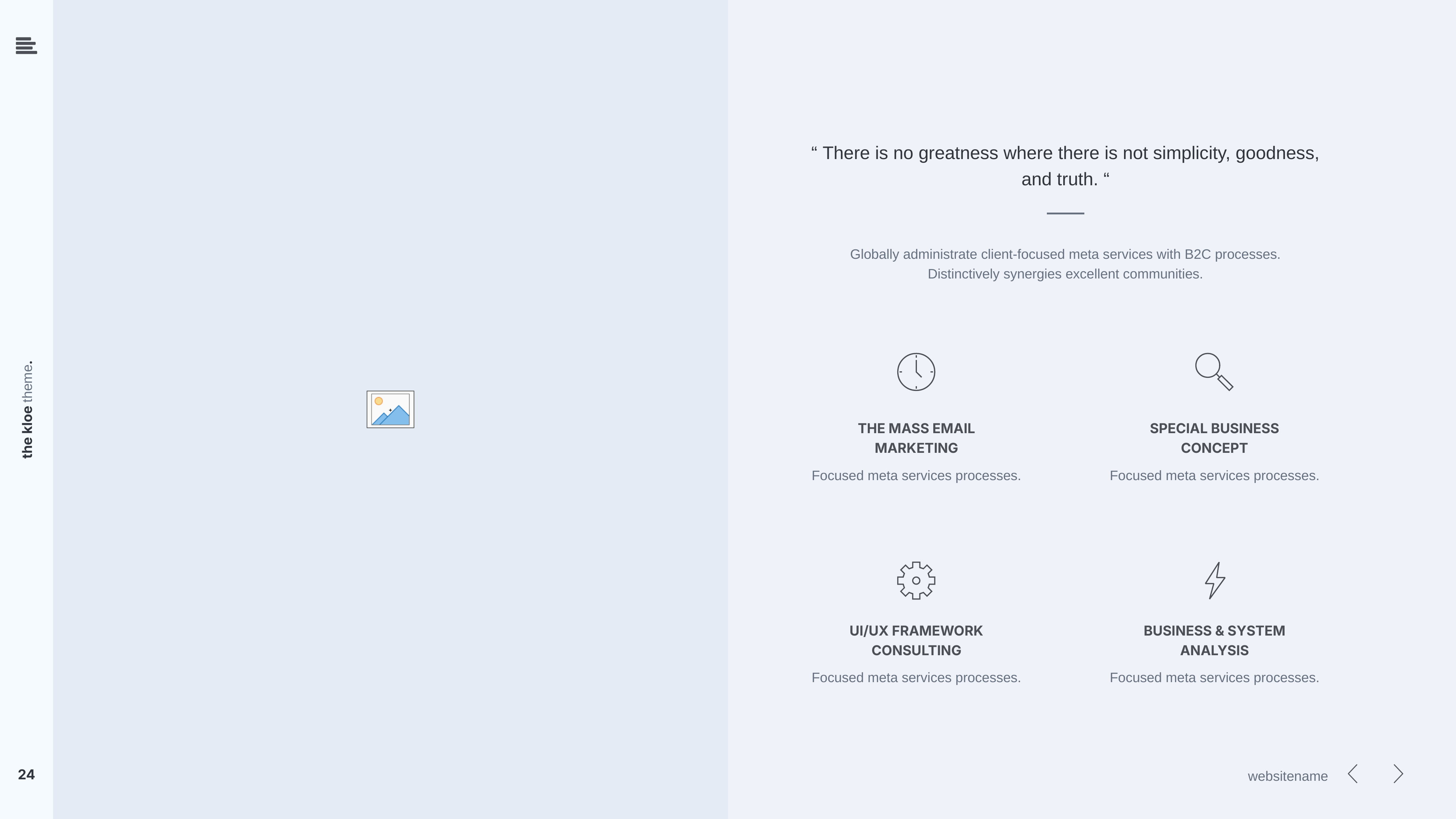

“ There is no greatness where there is not simplicity, goodness, and truth. “
Globally administrate client-focused meta services with B2C processes. Distinctively synergies excellent communities.

THE MASS EMAIL
MARKETING
Focused meta services processes.
SPECIAL BUSINESS
CONCEPT
Focused meta services processes.

UI/UX FRAMEWORK
CONSULTING
Focused meta services processes.
BUSINESS & SYSTEM
ANALYSIS
Focused meta services processes.
24